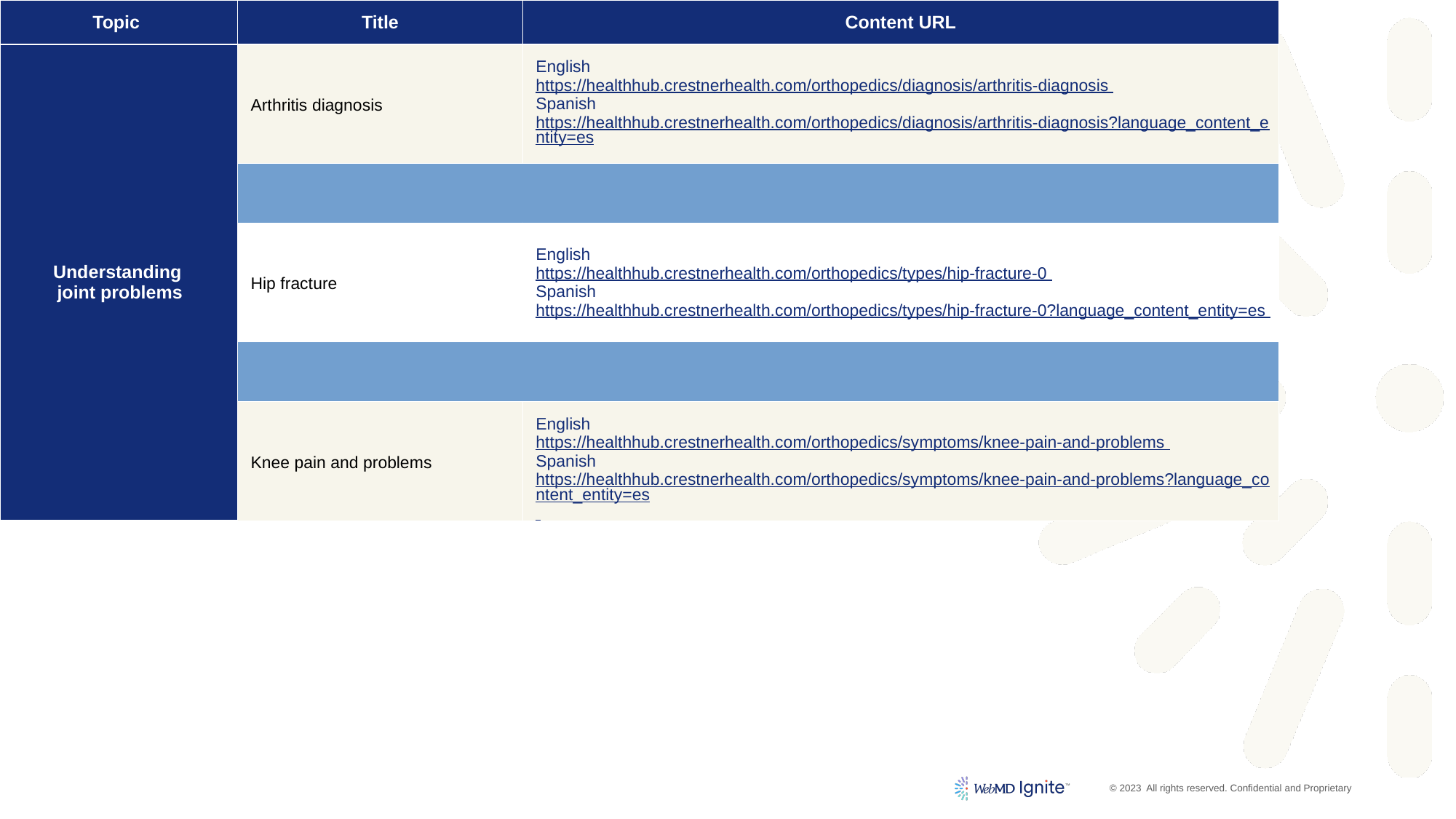

# Leverage your HealthHub to the fullest
Start with HealthHub as you create your own content marketing campaigns. We’ve done the research for you.
| Topic | Title | Content URL |
| --- | --- | --- |
| Understanding joint problems | Arthritis diagnosis | English https://healthhub.crestnerhealth.com/orthopedics/diagnosis/arthritis-diagnosis Spanish https://healthhub.crestnerhealth.com/orthopedics/diagnosis/arthritis-diagnosis?language\_content\_entity=es |
|  |  |  |
|  | Hip fracture | English https://healthhub.crestnerhealth.com/orthopedics/types/hip-fracture-0 Spanish https://healthhub.crestnerhealth.com/orthopedics/types/hip-fracture-0?language\_content\_entity=es |
|  |  |  |
|  | Knee pain and problems | English https://healthhub.crestnerhealth.com/orthopedics/symptoms/knee-pain-and-problems Spanish https://healthhub.crestnerhealth.com/orthopedics/symptoms/knee-pain-and-problems?language\_content\_entity=es |
|  |  |  |
|  | Shoulder pain and problems | English https://healthhub.crestnerhealth.com/orthopedics/symptoms/shoulder-pain-and-problems Spanish https://healthhub.crestnerhealth.com/orthopedics/symptoms/shoulder-pain-and-problems?language\_content\_entity=es |
|  |  |  |